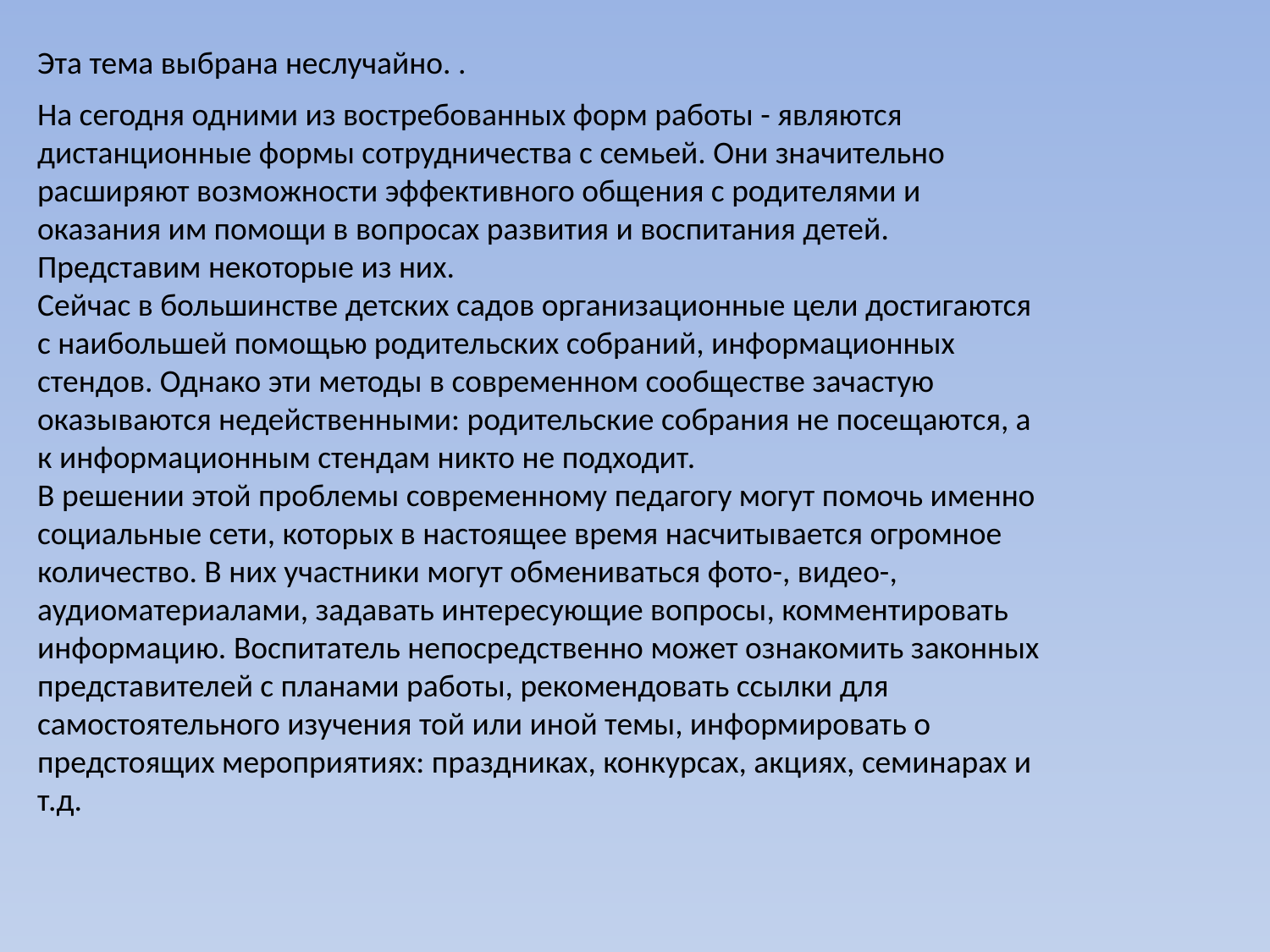

Эта тема выбрана неслучайно. .
На сегодня одними из востребованных форм работы - являются дистанционные формы сотрудничества с семьей. Они значительно расширяют возможности эффективного общения с родителями и оказания им помощи в вопросах развития и воспитания детей. Представим некоторые из них.
Сейчас в большинстве детских садов организационные цели достигаются с наибольшей помощью родительских собраний, информационных стендов. Однако эти методы в современном сообществе зачастую оказываются недейственными: родительские собрания не посещаются, а к информационным стендам никто не подходит.
В решении этой проблемы современному педагогу могут помочь именно социальные сети, которых в настоящее время насчитывается огромное количество. В них участники могут обмениваться фото-, видео-, аудиоматериалами, задавать интересующие вопросы, комментировать информацию. Воспитатель непосредственно может ознакомить законных представителей с планами работы, рекомендовать ссылки для самостоятельного изучения той или иной темы, информировать о предстоящих мероприятиях: праздниках, конкурсах, акциях, семинарах и т.д.